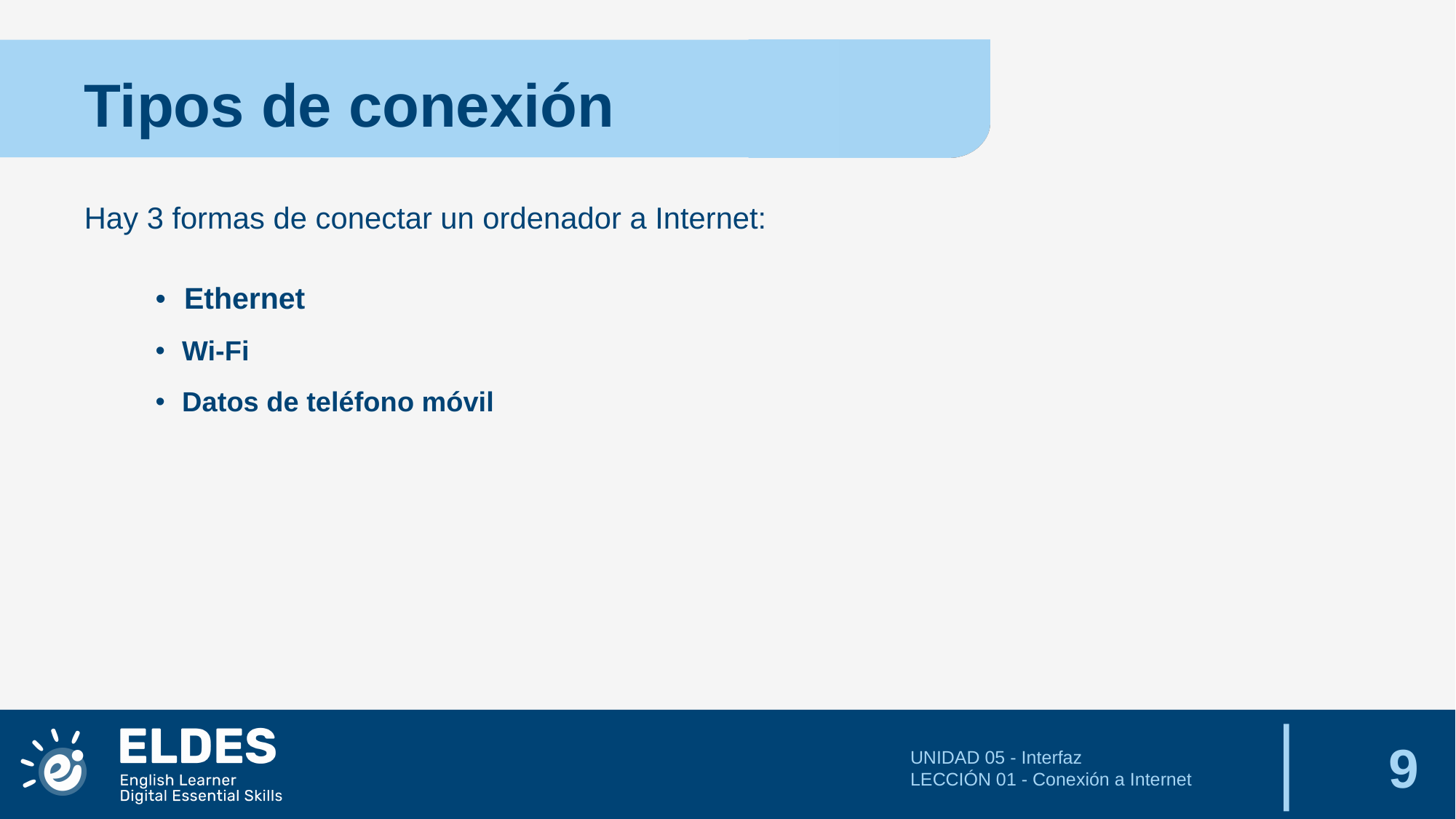

Tipos de conexión
Hay 3 formas de conectar un ordenador a Internet:
Ethernet
Wi-Fi
Datos de teléfono móvil
9
UNIDAD 05 - Interfaz
LECCIÓN 01 - Conexión a Internet